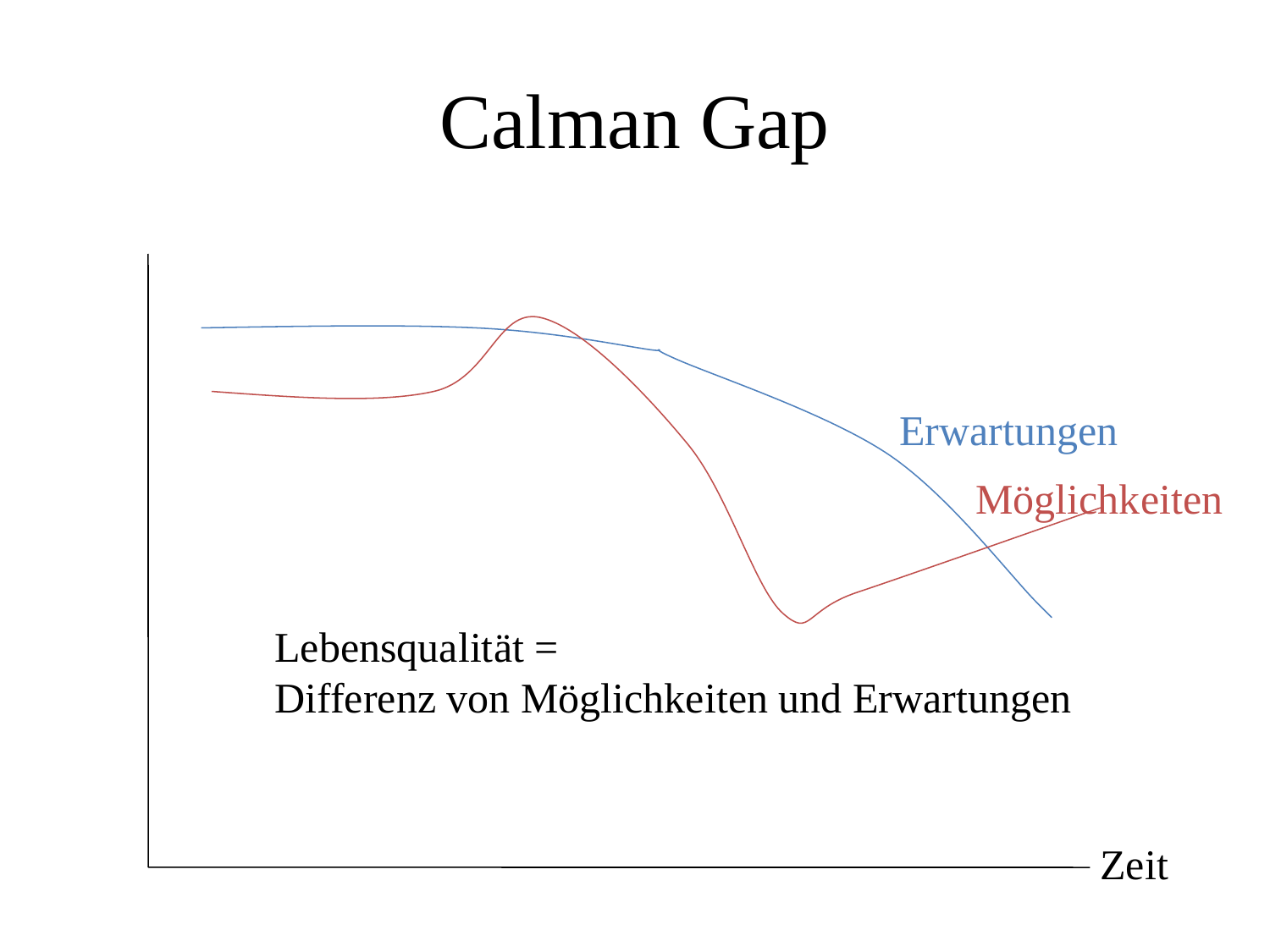

# Calman Gap

Erwartungen
Möglichkeiten
Lebensqualität =
Differenz von Möglichkeiten und Erwartungen
Zeit